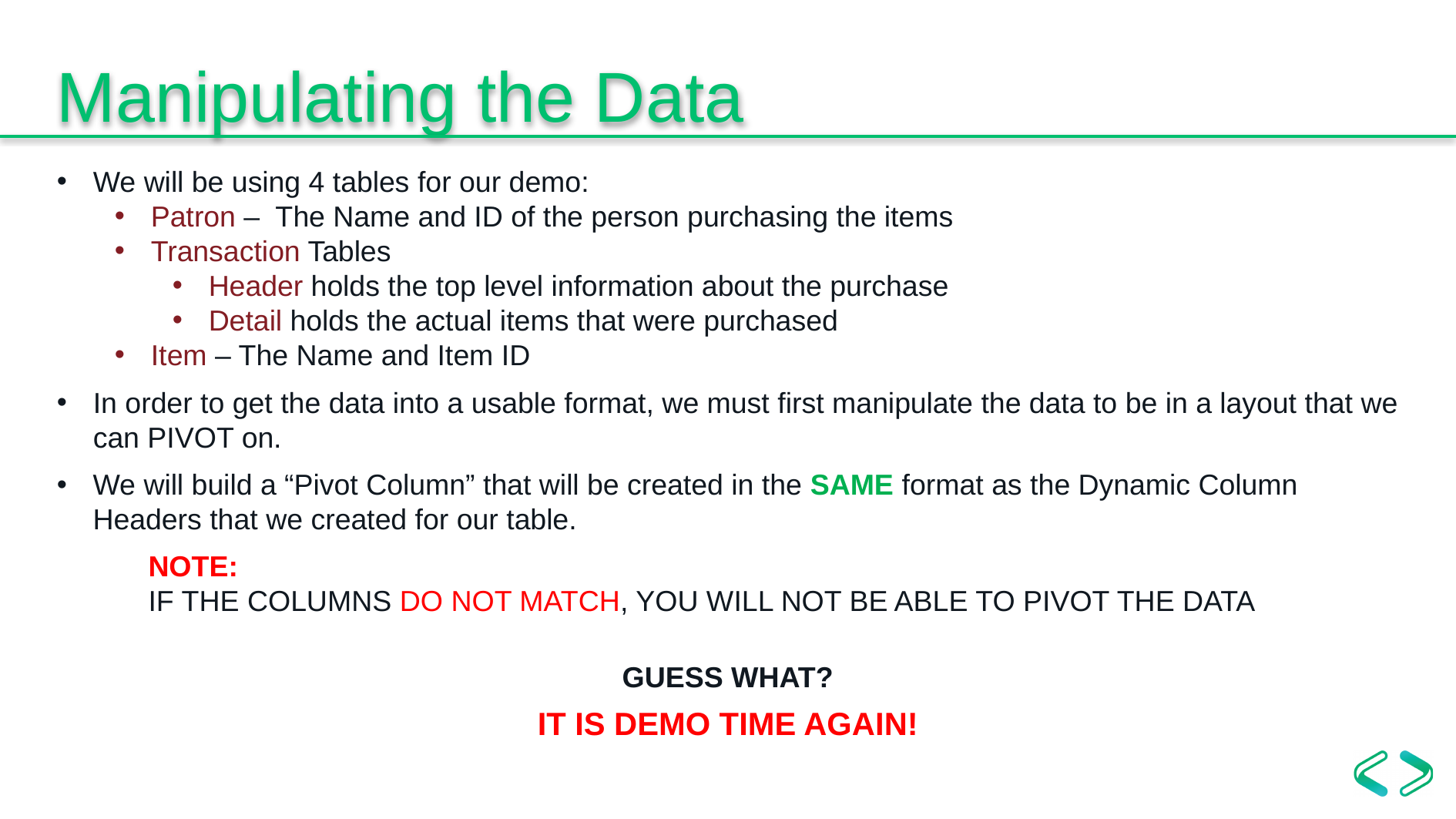

Manipulating the Data
We will be using 4 tables for our demo:
Patron –  The Name and ID of the person purchasing the items
Transaction Tables
Header holds the top level information about the purchase
Detail holds the actual items that were purchased
Item – The Name and Item ID
In order to get the data into a usable format, we must first manipulate the data to be in a layout that we can PIVOT on.
We will build a “Pivot Column” that will be created in the SAME format as the Dynamic Column Headers that we created for our table.
NOTE:
IF THE COLUMNS DO NOT MATCH, YOU WILL NOT BE ABLE TO PIVOT THE DATA
GUESS WHAT?
IT IS DEMO TIME AGAIN!